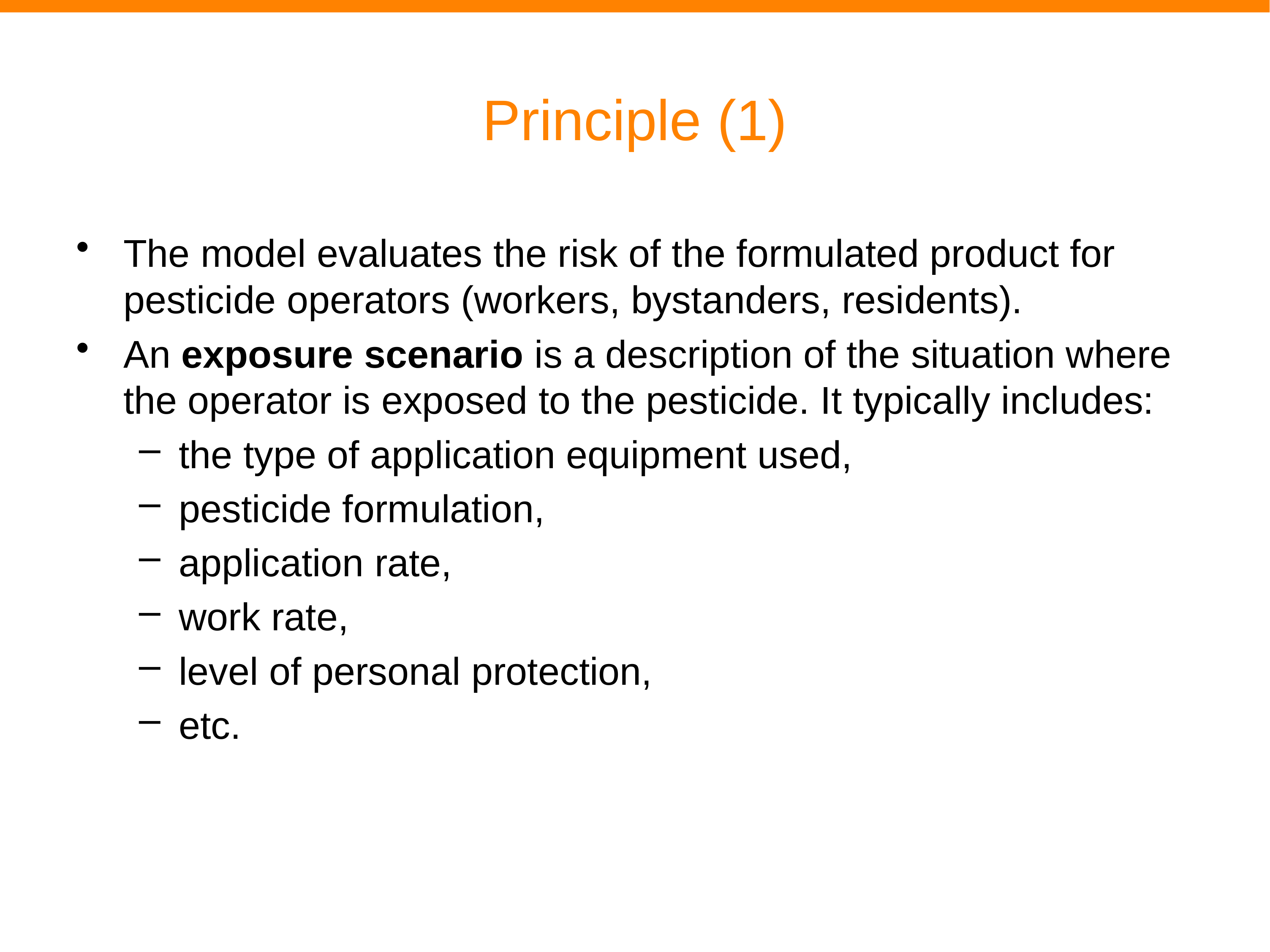

# Principle (1)
The model evaluates the risk of the formulated product for pesticide operators (workers, bystanders, residents).
An exposure scenario is a description of the situation where the operator is exposed to the pesticide. It typically includes:
the type of application equipment used,
pesticide formulation,
application rate,
work rate,
level of personal protection,
etc.